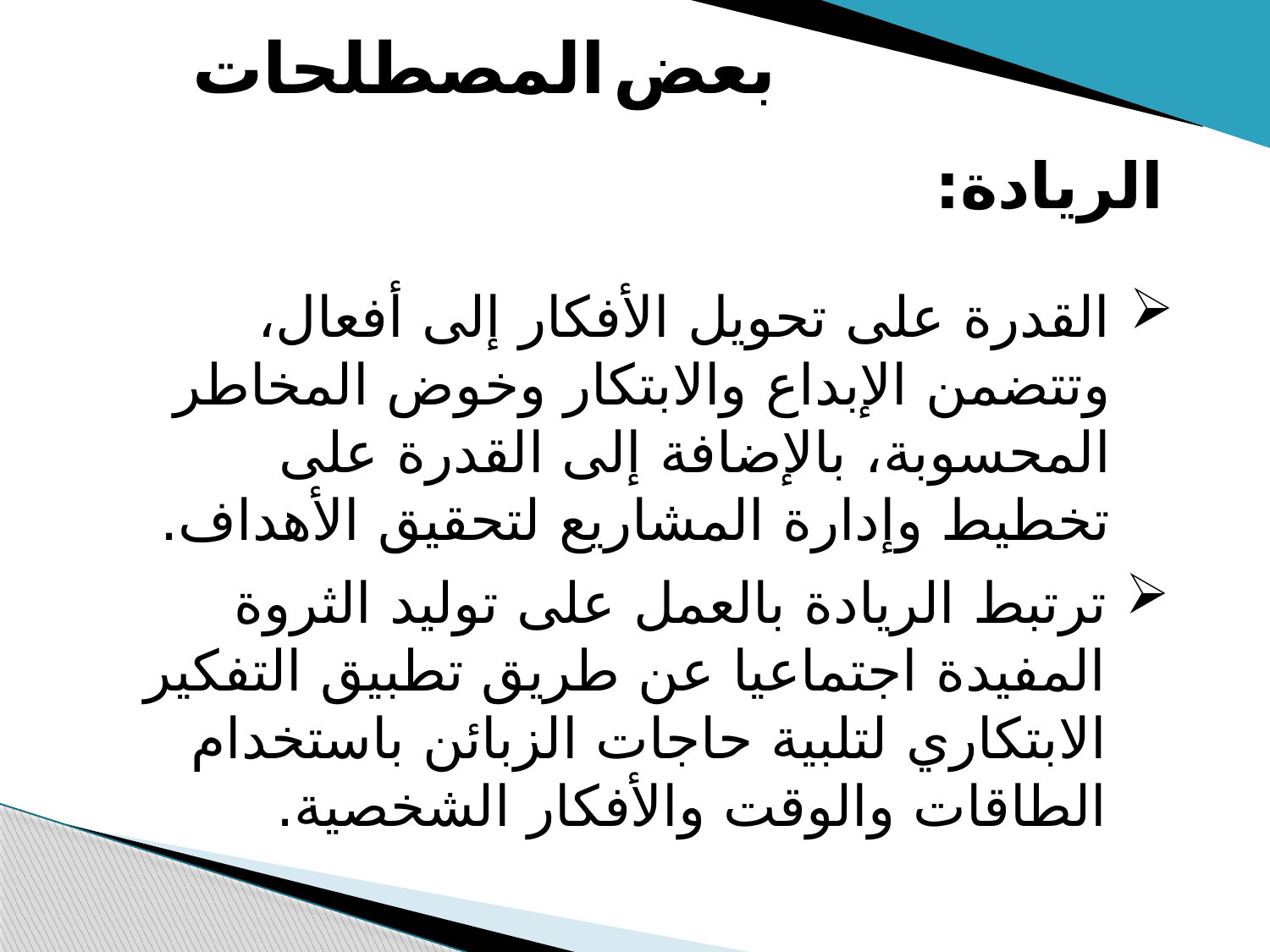

بعض المصطلحات

الريادة:

القدرة على تحويل الأفكار إلى أفعال، وتتضمن الإبداع والابتكار وخوض المخاطر المحسوبة، بالإضافة إلى القدرة على تخطيط وإدارة المشاريع لتحقيق الأهداف.
ترتبط الريادة بالعمل على توليد الثروة المفيدة اجتماعيا عن طريق تطبيق التفكير الابتكاري لتلبية حاجات الزبائن باستخدام الطاقات والوقت والأفكار الشخصية.